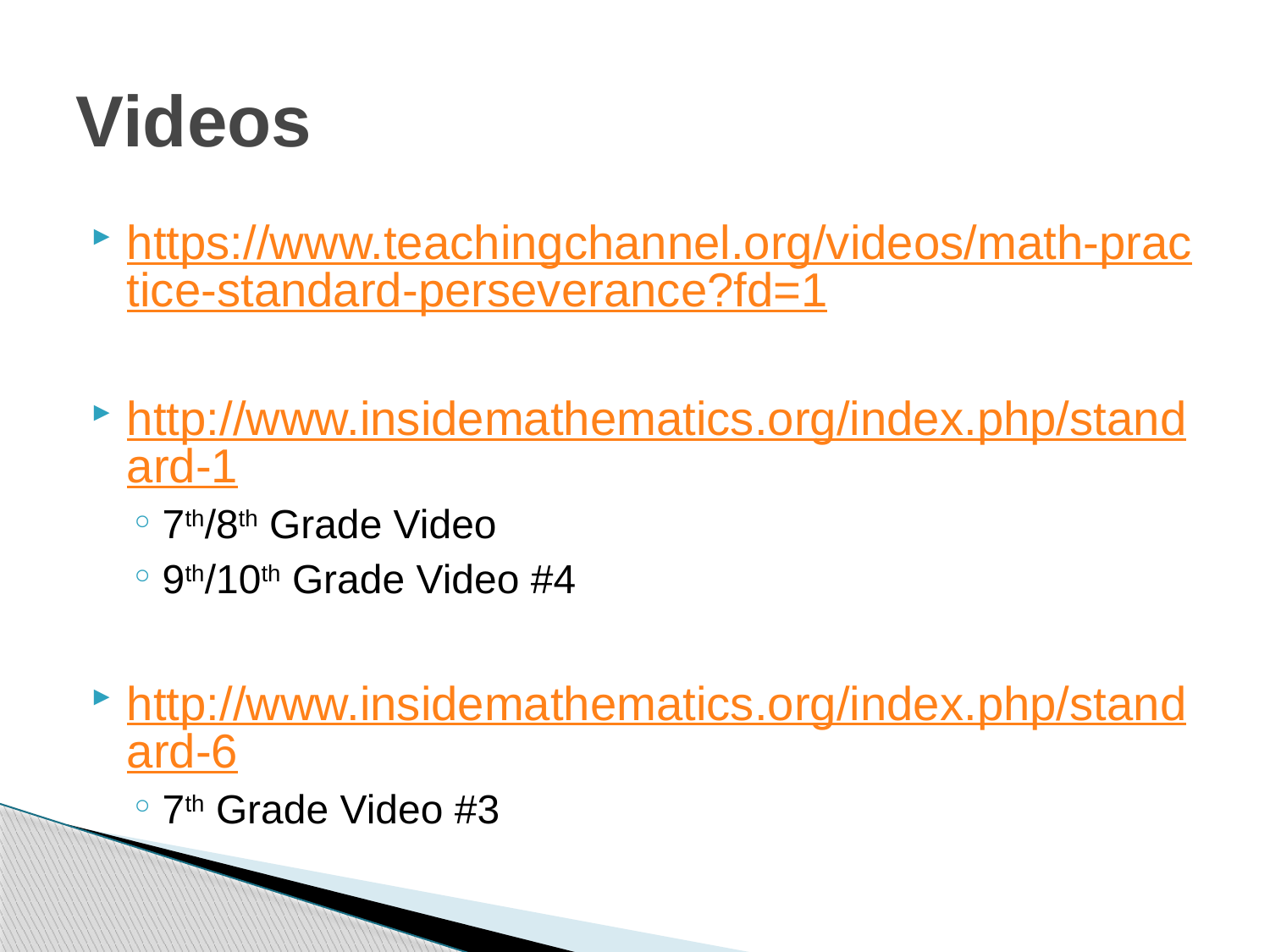

# Videos
https://www.teachingchannel.org/videos/math-practice-standard-perseverance?fd=1

http://www.insidemathematics.org/index.php/standard-1
7th/8th Grade Video
9th/10th Grade Video #4

http://www.insidemathematics.org/index.php/standard-6
7th Grade Video #3